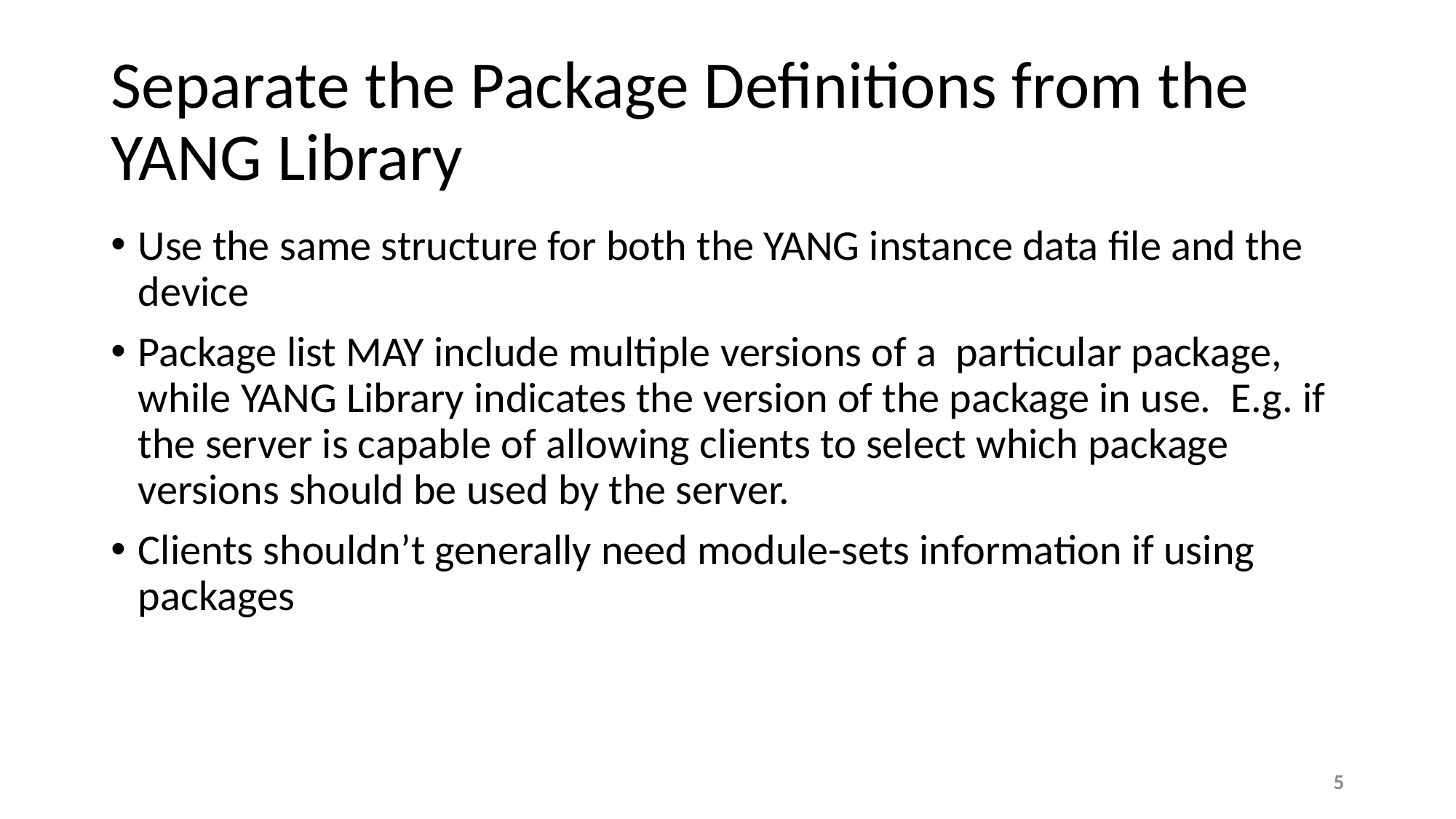

# Separate the Package Definitions from the YANG Library
Use the same structure for both the YANG instance data file and the device
Package list MAY include multiple versions of a  particular package, while YANG Library indicates the version of the package in use.  E.g. if the server is capable of allowing clients to select which package versions should be used by the server.
Clients shouldn’t generally need module-sets information if using packages

5